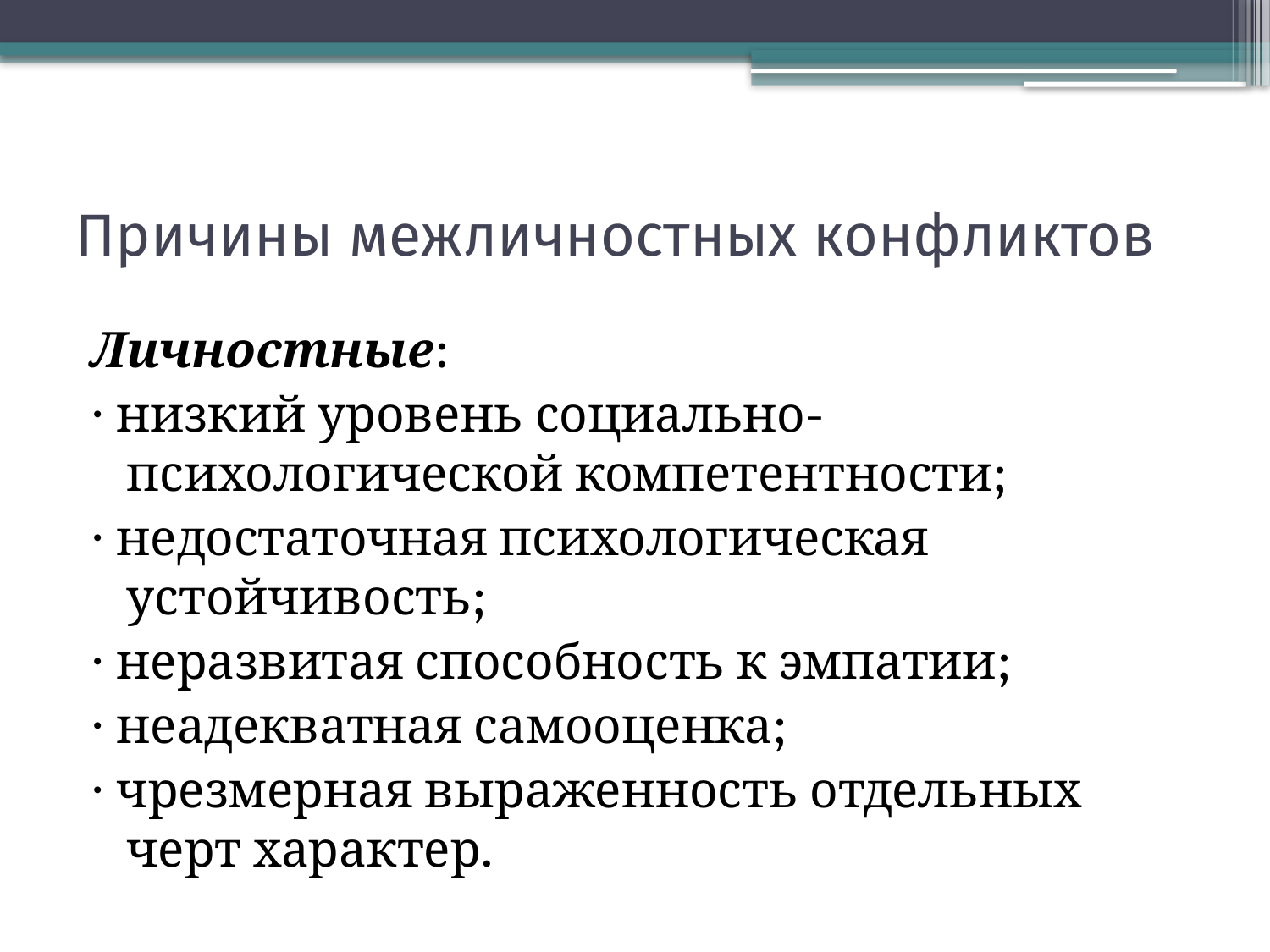

# Причины межличностных конфликтов
Личностные:
· низкий уровень социально-психологической компетентности;
· недостаточная психологическая устойчивость;
· неразвитая способность к эмпатии;
· неадекватная самооценка;
· чрезмерная выраженность отдельных черт характер.